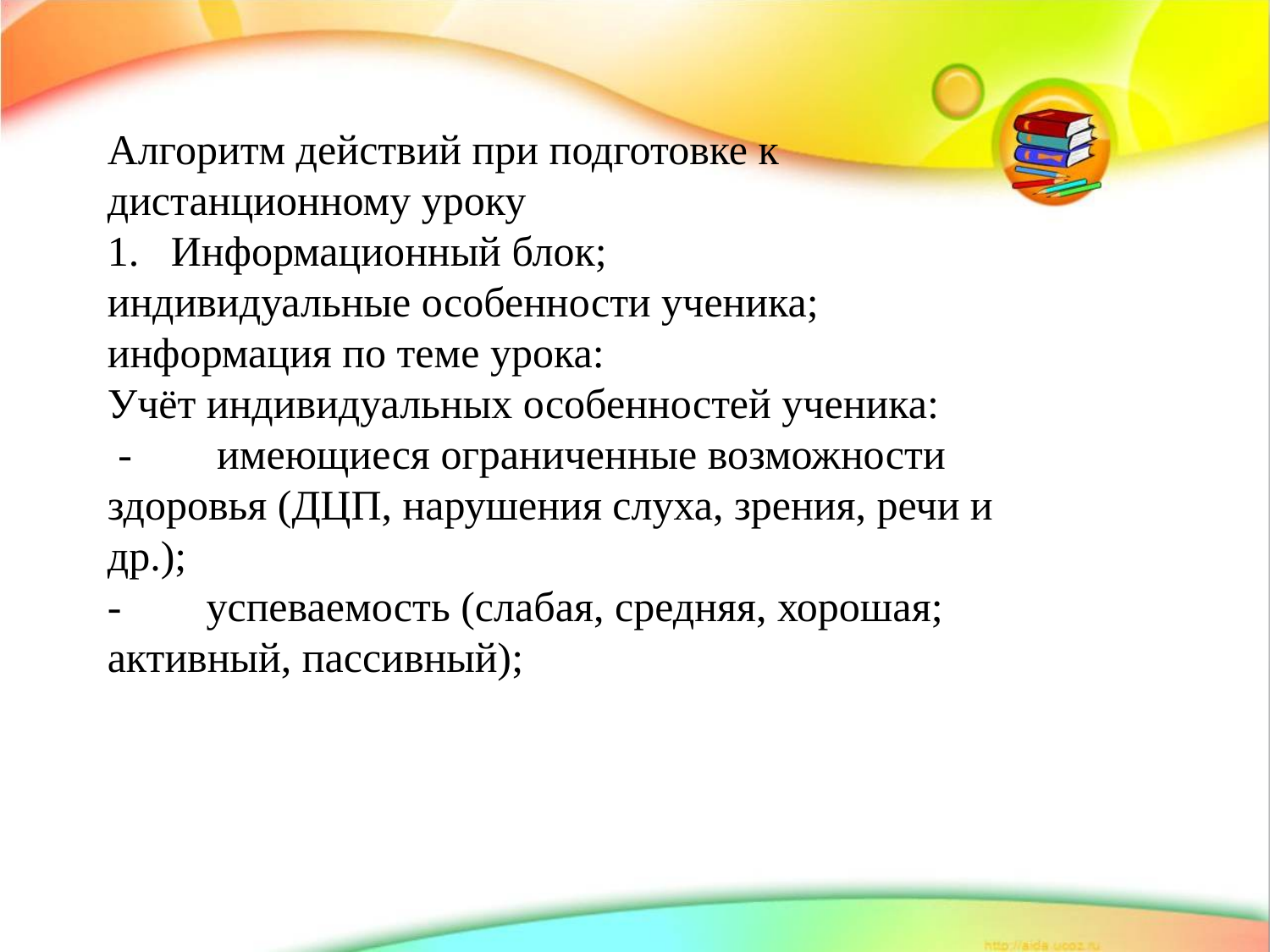

Алгоритм действий при подготовке к дистанционному уроку
Информационный блок;
индивидуальные особенности ученика;
информация по теме урока:
Учёт индивидуальных особенностей ученика:
 -        имеющиеся ограниченные возможности здоровья (ДЦП, нарушения слуха, зрения, речи и др.);
-        успеваемость (слабая, средняя, хорошая; активный, пассивный);